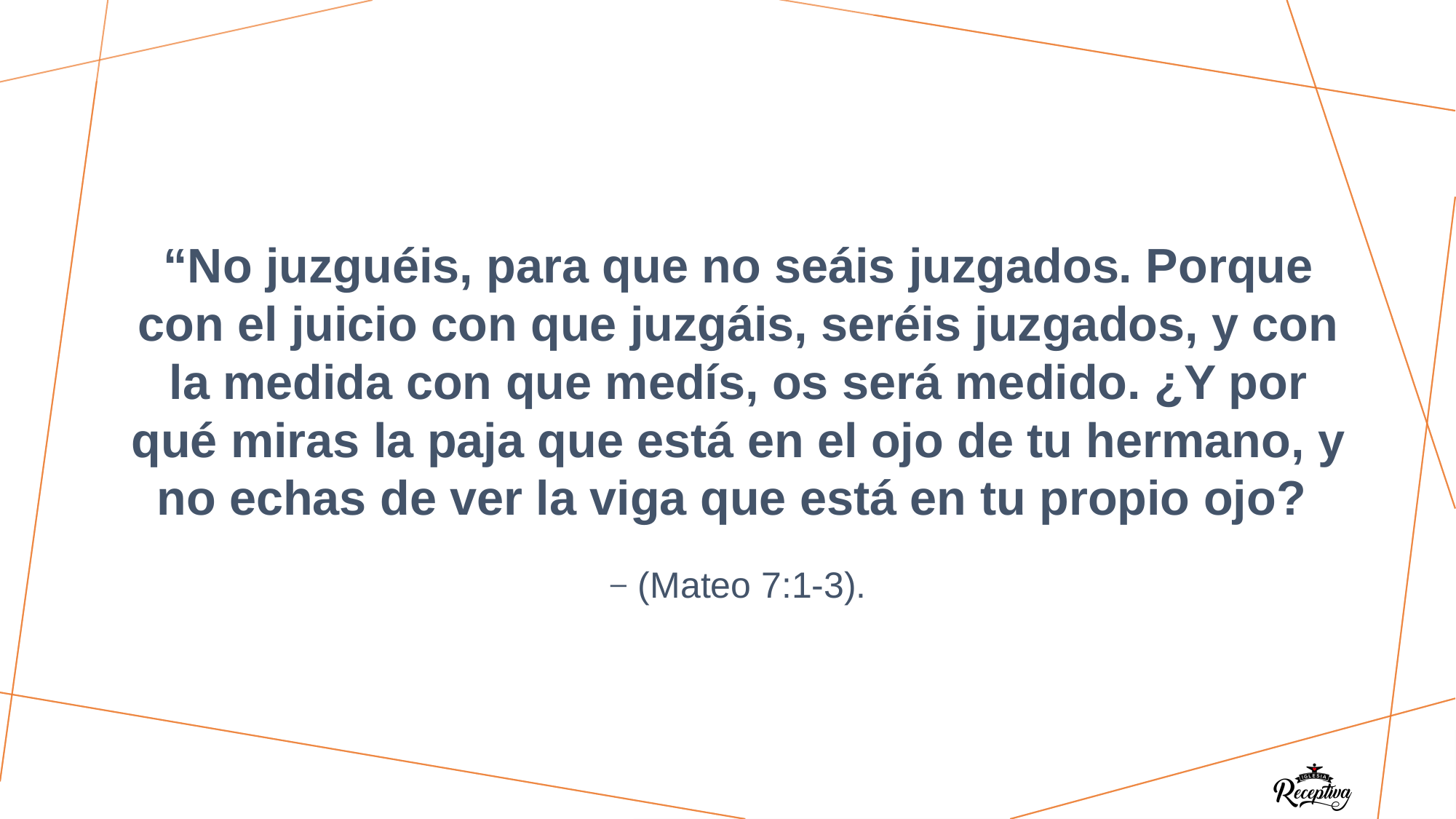

“No juzguéis, para que no seáis juzgados. Porque con el juicio con que juzgáis, seréis juzgados, y con la medida con que medís, os será medido. ¿Y por qué miras la paja que está en el ojo de tu hermano, y no echas de ver la viga que está en tu propio ojo?
(Mateo 7:1-3).